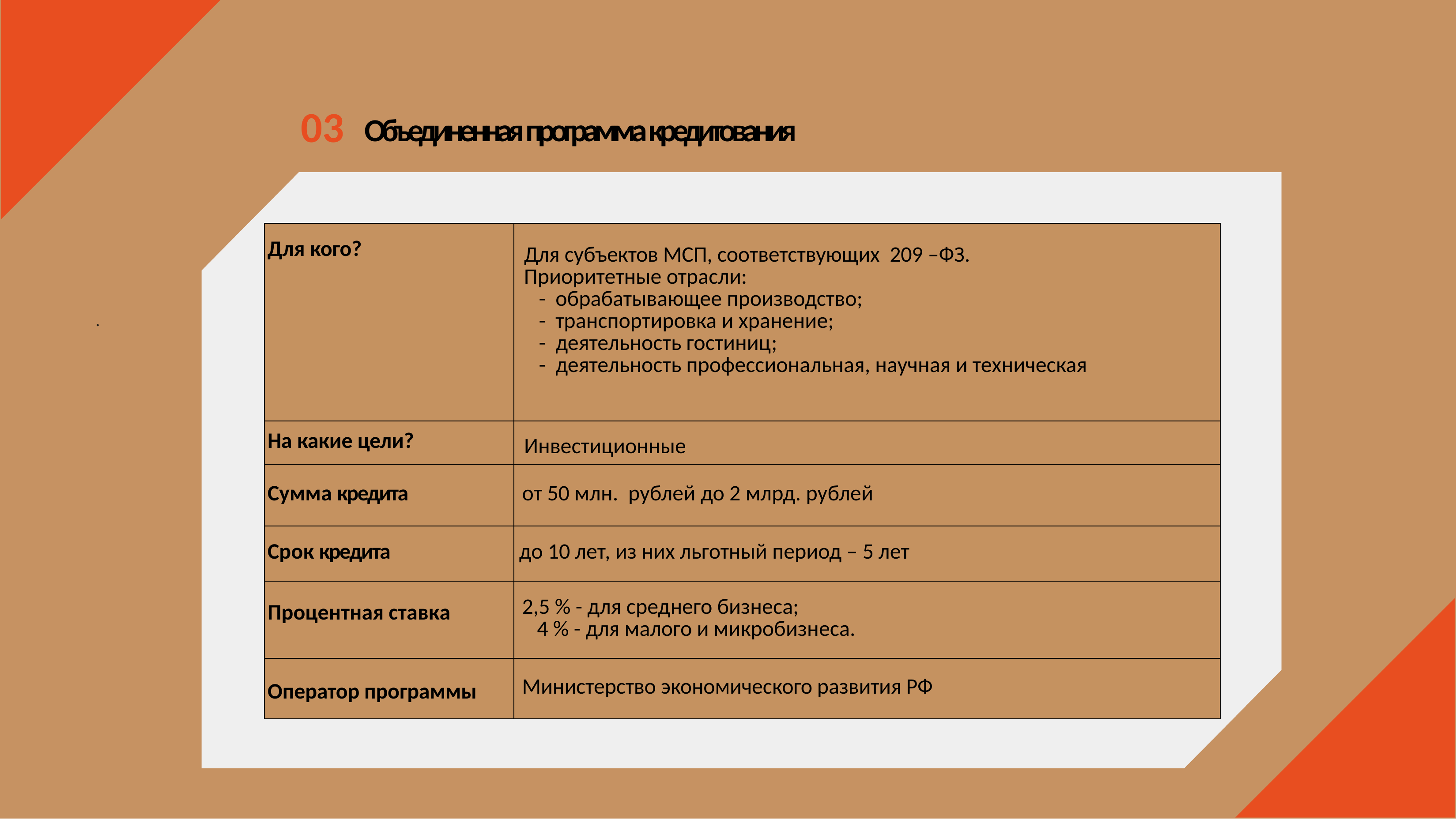

03   Объединенная  программа  кредитования

| Для кого? | Для субъектов МСП, соответствующих 209 –ФЗ. Приоритетные отрасли: - обрабатывающее производство; - транспортировка и хранение; - деятельность гостиниц; - деятельность профессиональная, научная и техническая |
| --- | --- |
| На какие цели? | Инвестиционные |
| Сумма кредита | от 50 млн. рублей до 2 млрд. рублей |
| Срок кредита | до 10 лет, из них льготный период – 5 лет |
| Процентная ставка | 2,5 % - для среднего бизнеса; 4 % - для малого и микробизнеса. |
| Оператор программы | Министерство экономического развития РФ |
.